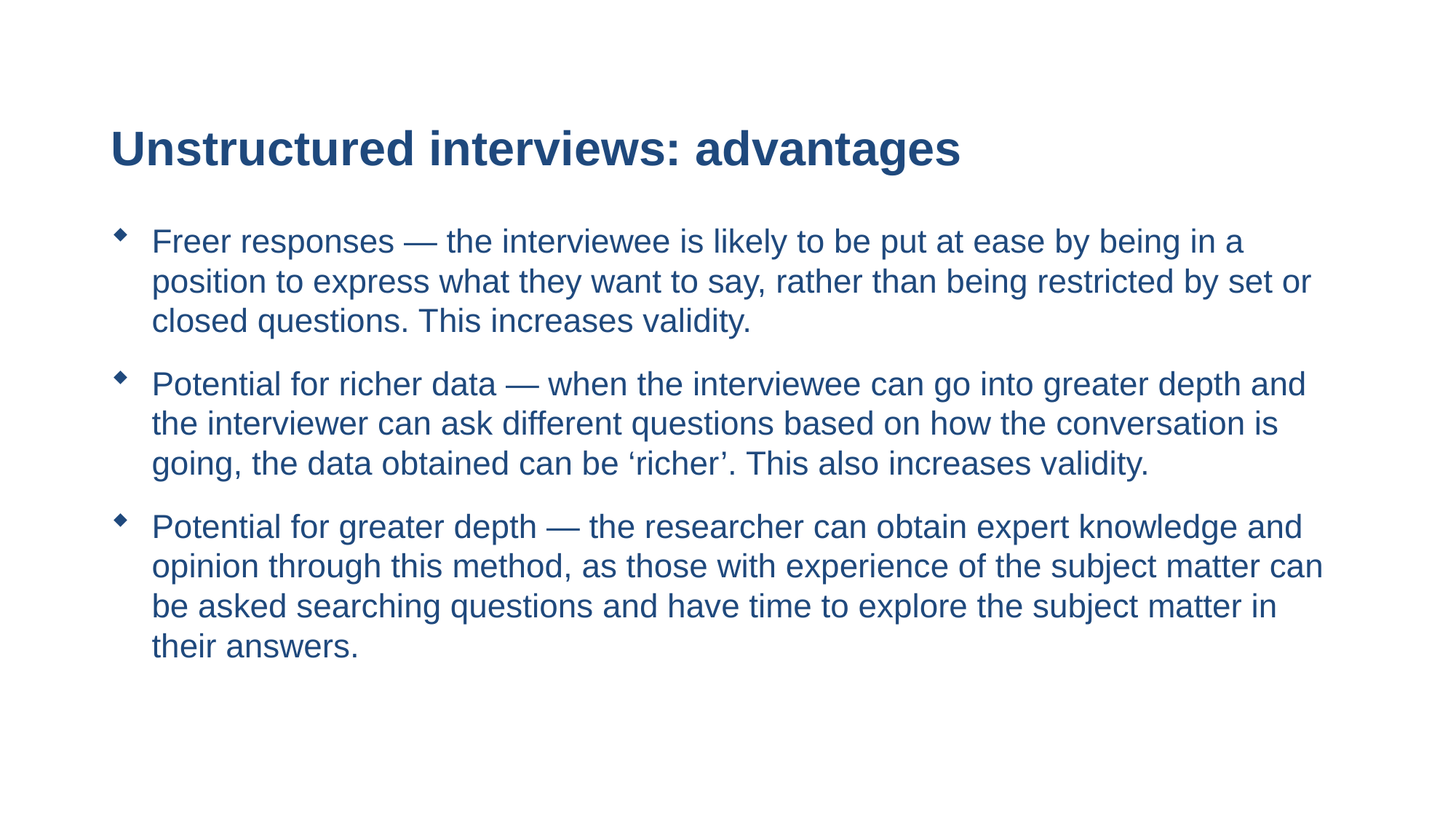

# Unstructured interviews: advantages
Freer responses — the interviewee is likely to be put at ease by being in a position to express what they want to say, rather than being restricted by set or closed questions. This increases validity.
Potential for richer data — when the interviewee can go into greater depth and the interviewer can ask different questions based on how the conversation is going, the data obtained can be ‘richer’. This also increases validity.
Potential for greater depth — the researcher can obtain expert knowledge and opinion through this method, as those with experience of the subject matter can be asked searching questions and have time to explore the subject matter in their answers.